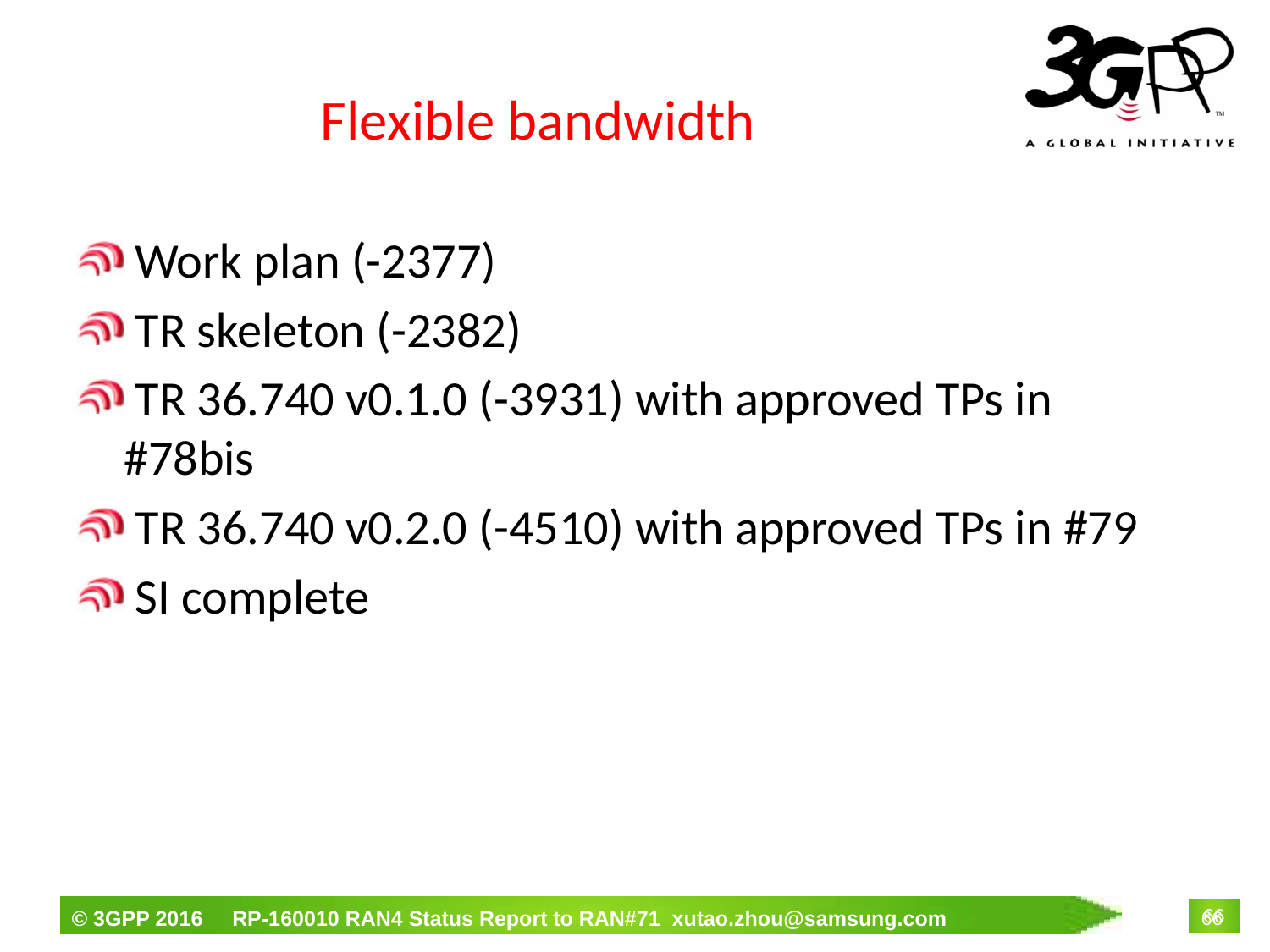

# Flexible bandwidth
 Work plan (-2377)
 TR skeleton (-2382)
 TR 36.740 v0.1.0 (-3931) with approved TPs in #78bis
 TR 36.740 v0.2.0 (-4510) with approved TPs in #79
 SI complete
66